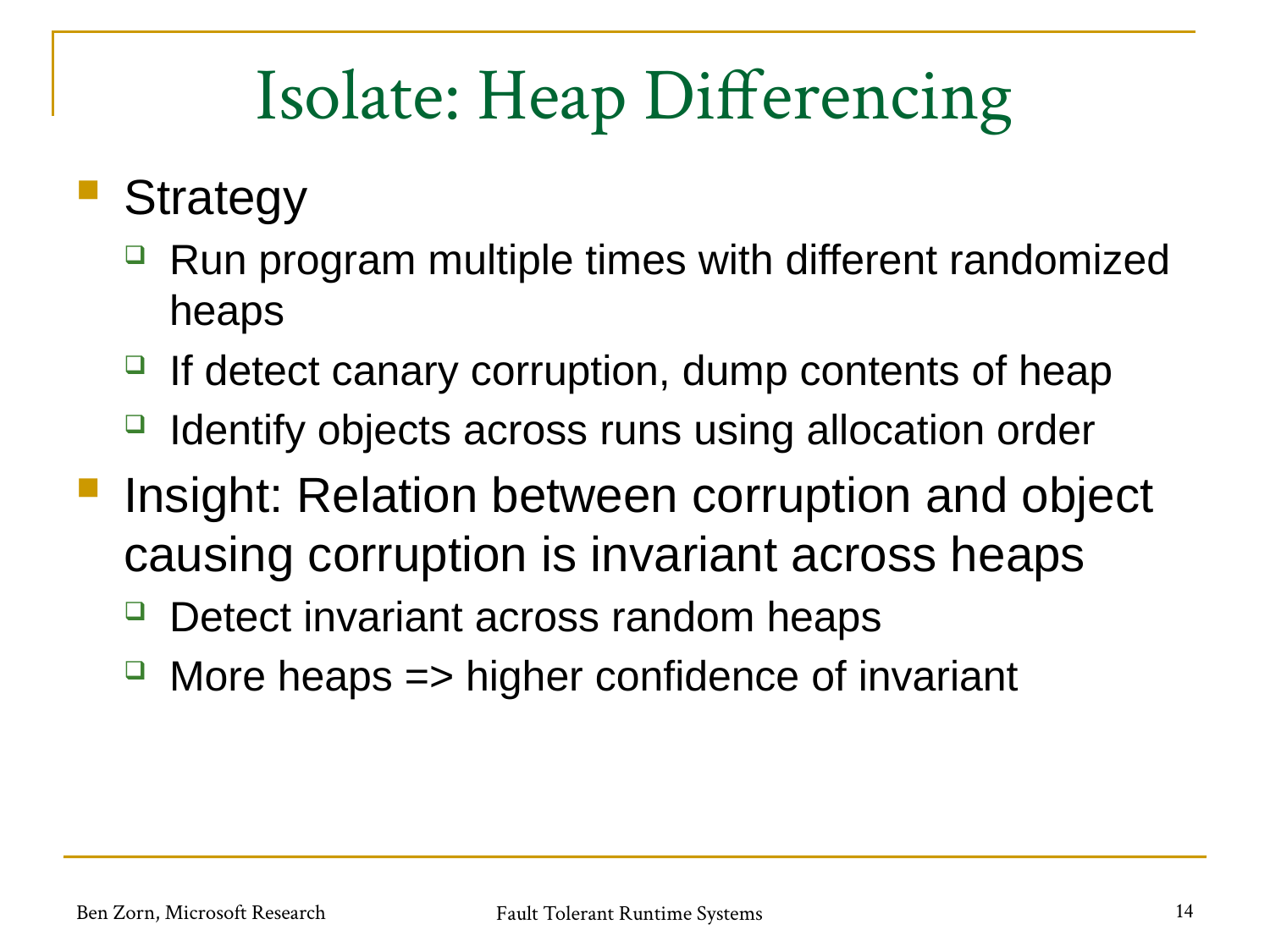

# Isolate: Heap Differencing
Strategy
Run program multiple times with different randomized heaps
If detect canary corruption, dump contents of heap
Identify objects across runs using allocation order
Insight: Relation between corruption and object causing corruption is invariant across heaps
Detect invariant across random heaps
More heaps => higher confidence of invariant
Ben Zorn, Microsoft Research
14
Fault Tolerant Runtime Systems